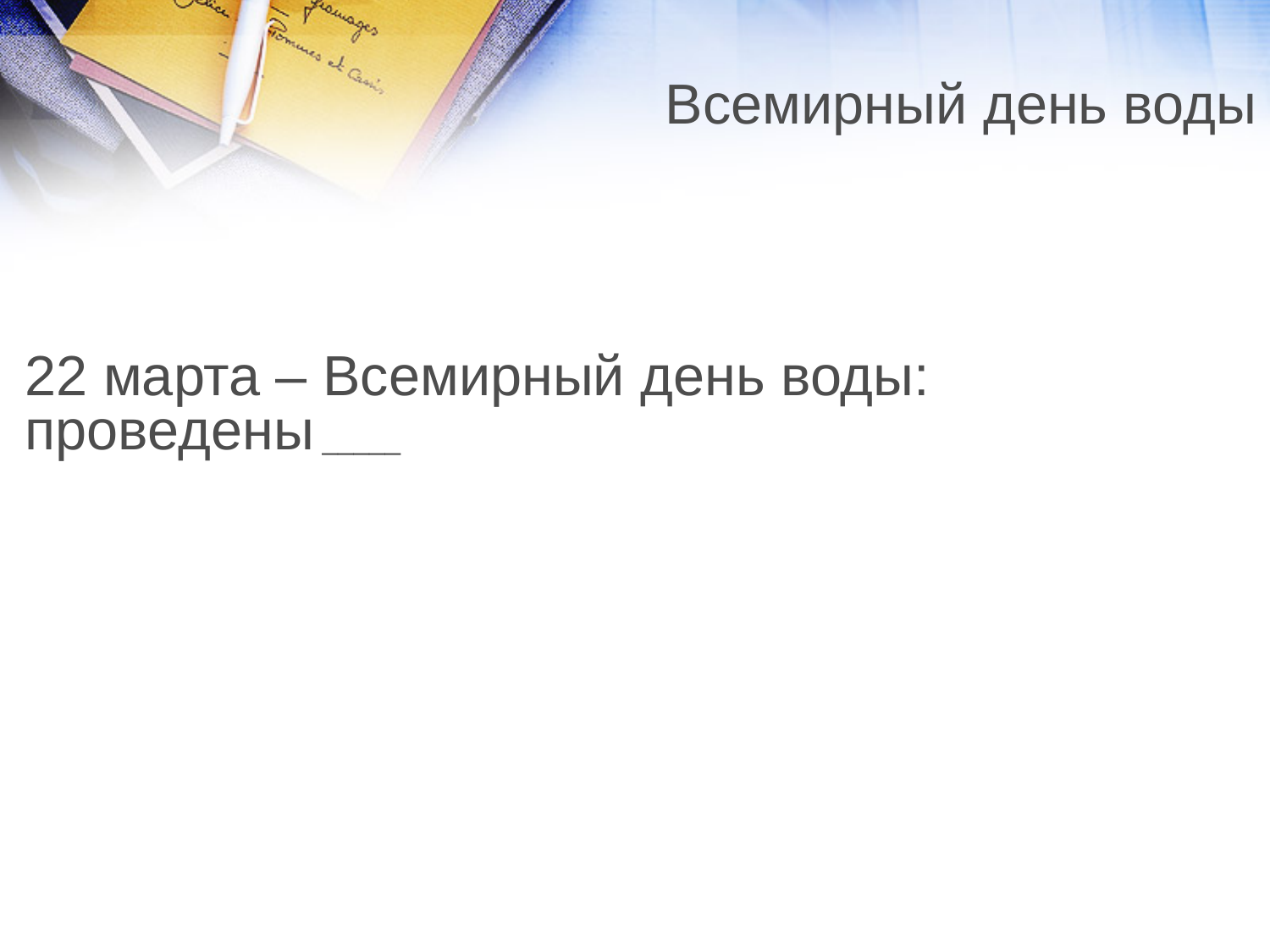

# Всемирный день воды
	22 марта – Всемирный день воды: проведены _____